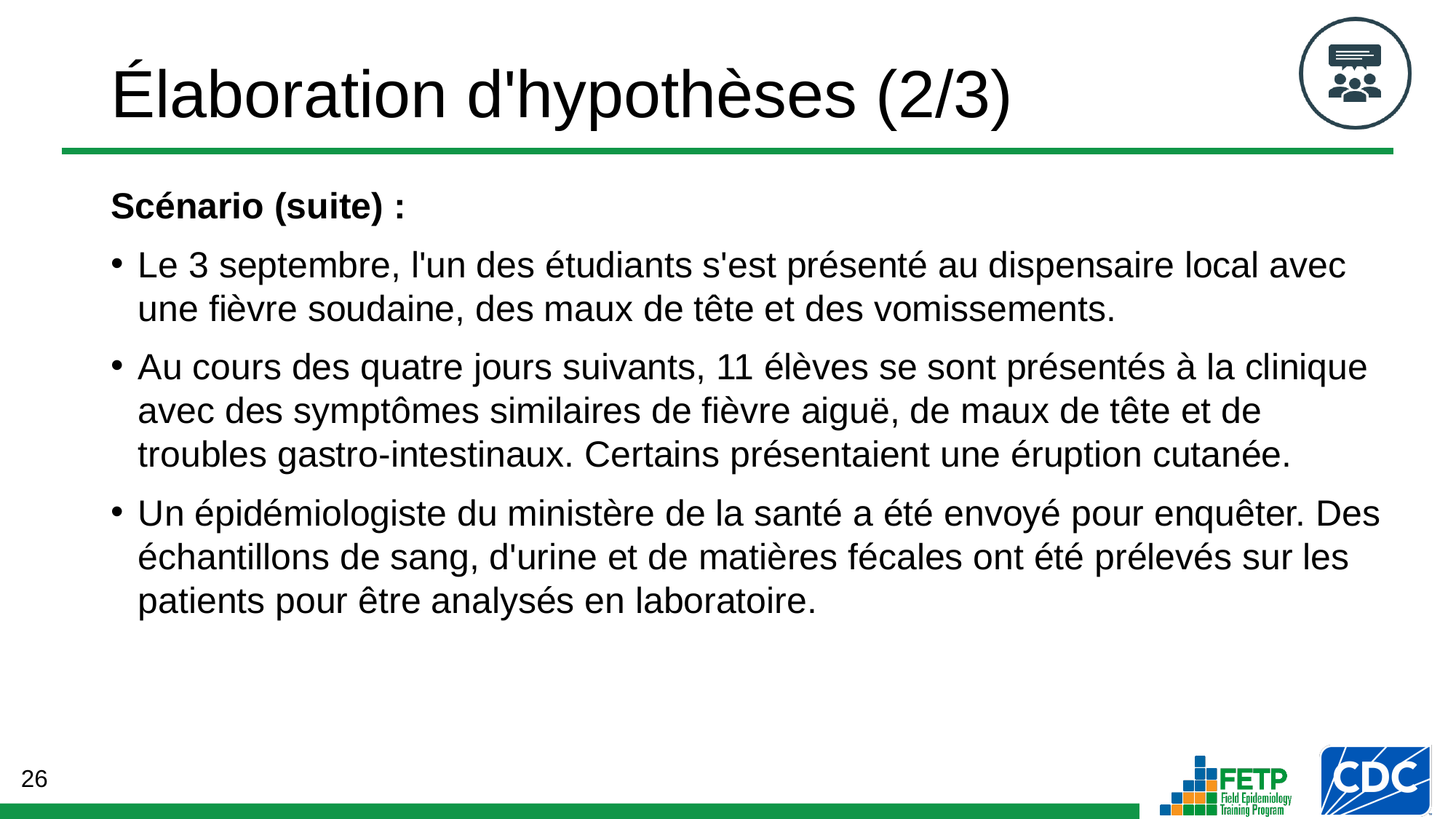

# Élaboration d'hypothèses (2/3)
Scénario (suite) :
Le 3 septembre, l'un des étudiants s'est présenté au dispensaire local avec une fièvre soudaine, des maux de tête et des vomissements.
Au cours des quatre jours suivants, 11 élèves se sont présentés à la clinique avec des symptômes similaires de fièvre aiguë, de maux de tête et de troubles gastro-intestinaux. Certains présentaient une éruption cutanée.
Un épidémiologiste du ministère de la santé a été envoyé pour enquêter. Des échantillons de sang, d'urine et de matières fécales ont été prélevés sur les patients pour être analysés en laboratoire.